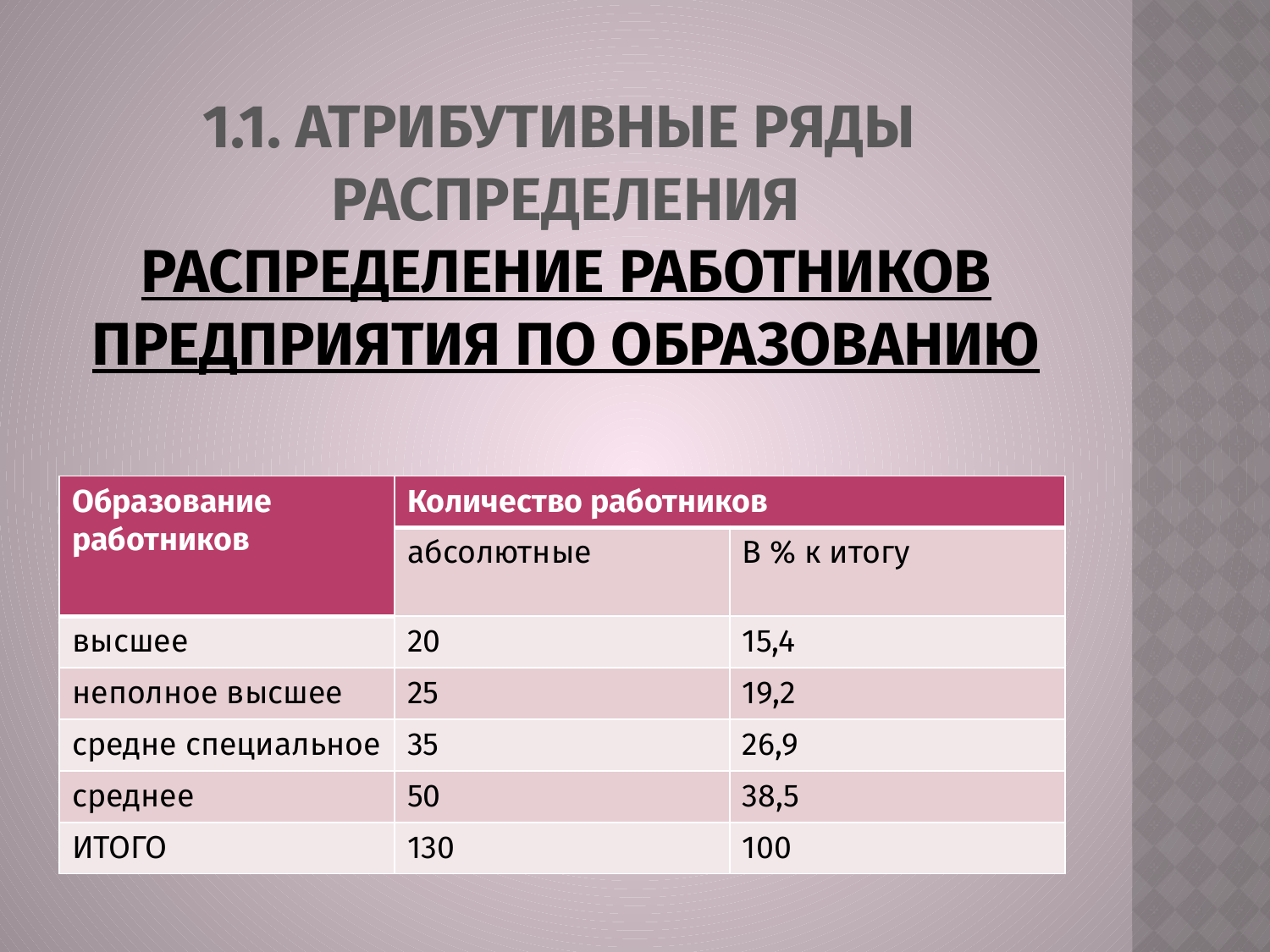

# 1.1. Атрибутивные ряды  распределения Распределение работников предприятия по образованию
| Образование работников | Количество работников |  |
| --- | --- | --- |
|  | абсолютные | В % к итогу |
| высшее | 20 | 15,4 |
| неполное высшее | 25 | 19,2 |
| средне специальное | 35 | 26,9 |
| среднее | 50 | 38,5 |
| ИТОГО | 130 | 100 |